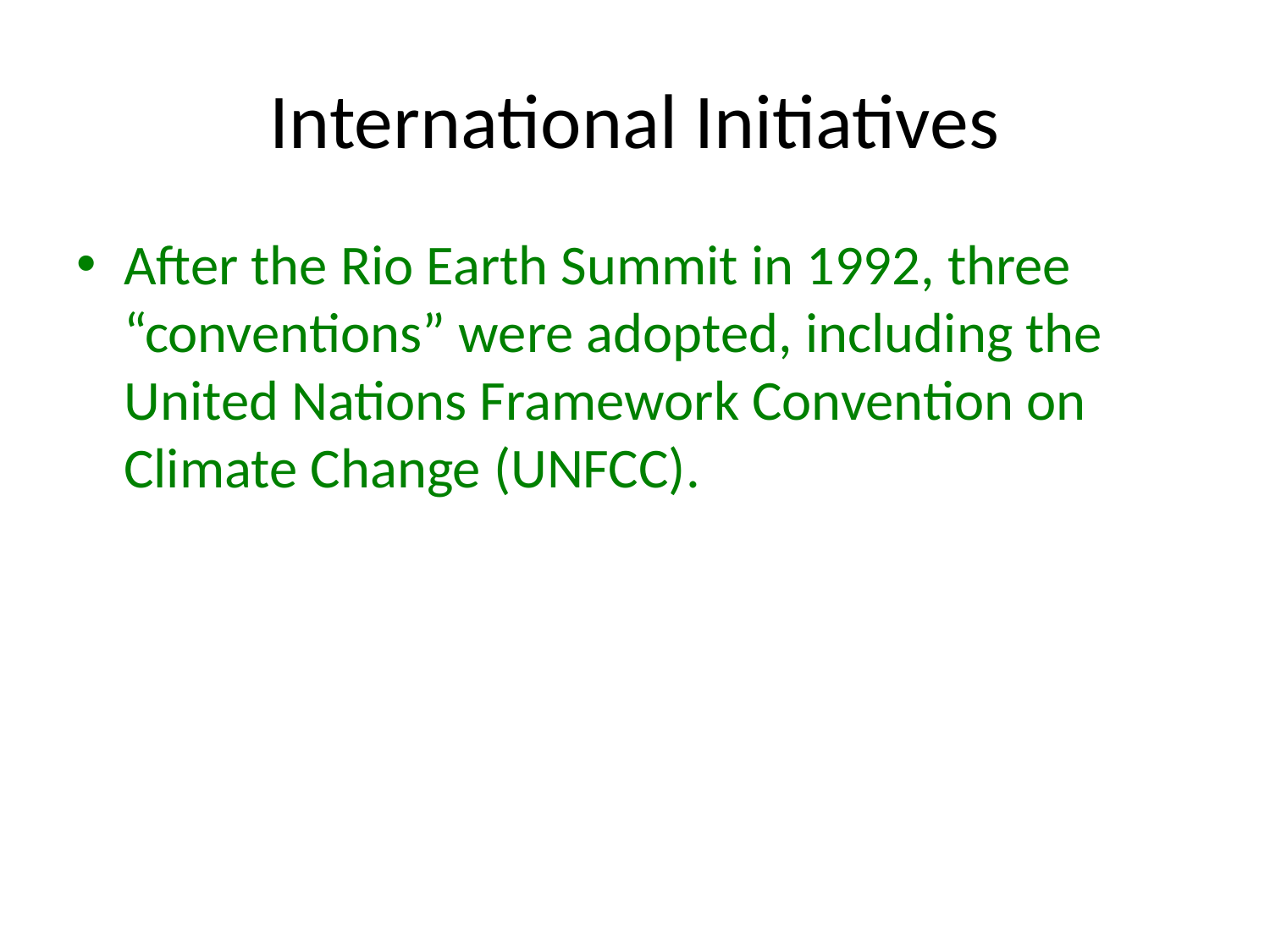

# International Initiatives
After the Rio Earth Summit in 1992, three “conventions” were adopted, including the United Nations Framework Convention on Climate Change (UNFCC).